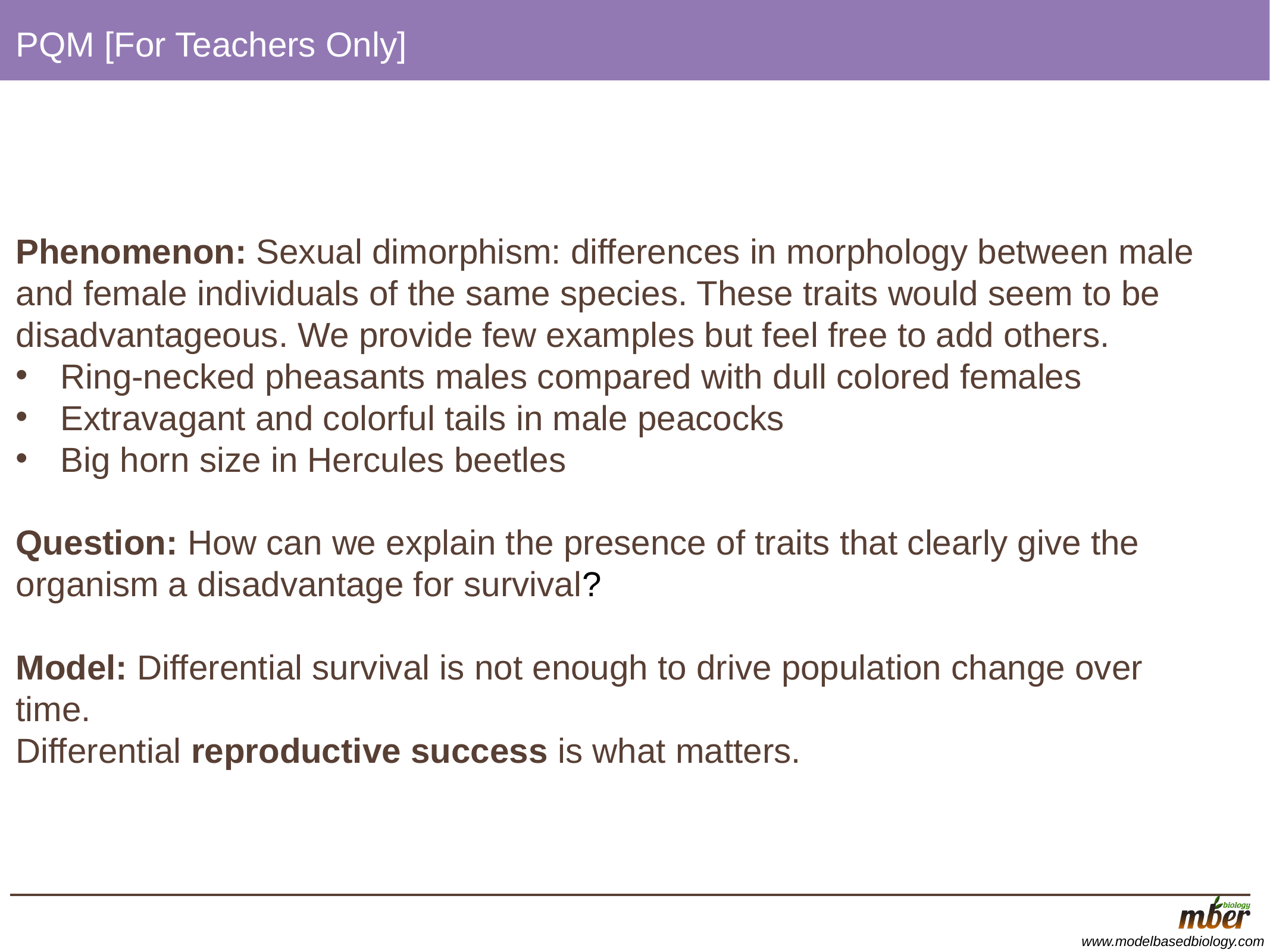

# PQM [For Teachers Only]
Phenomenon: Sexual dimorphism: differences in morphology between male and female individuals of the same species. These traits would seem to be disadvantageous. We provide few examples but feel free to add others.
Ring-necked pheasants males compared with dull colored females
Extravagant and colorful tails in male peacocks
Big horn size in Hercules beetles

Question: How can we explain the presence of traits that clearly give the organism a disadvantage for survival?

Model: Differential survival is not enough to drive population change over time.
Differential reproductive success is what matters.